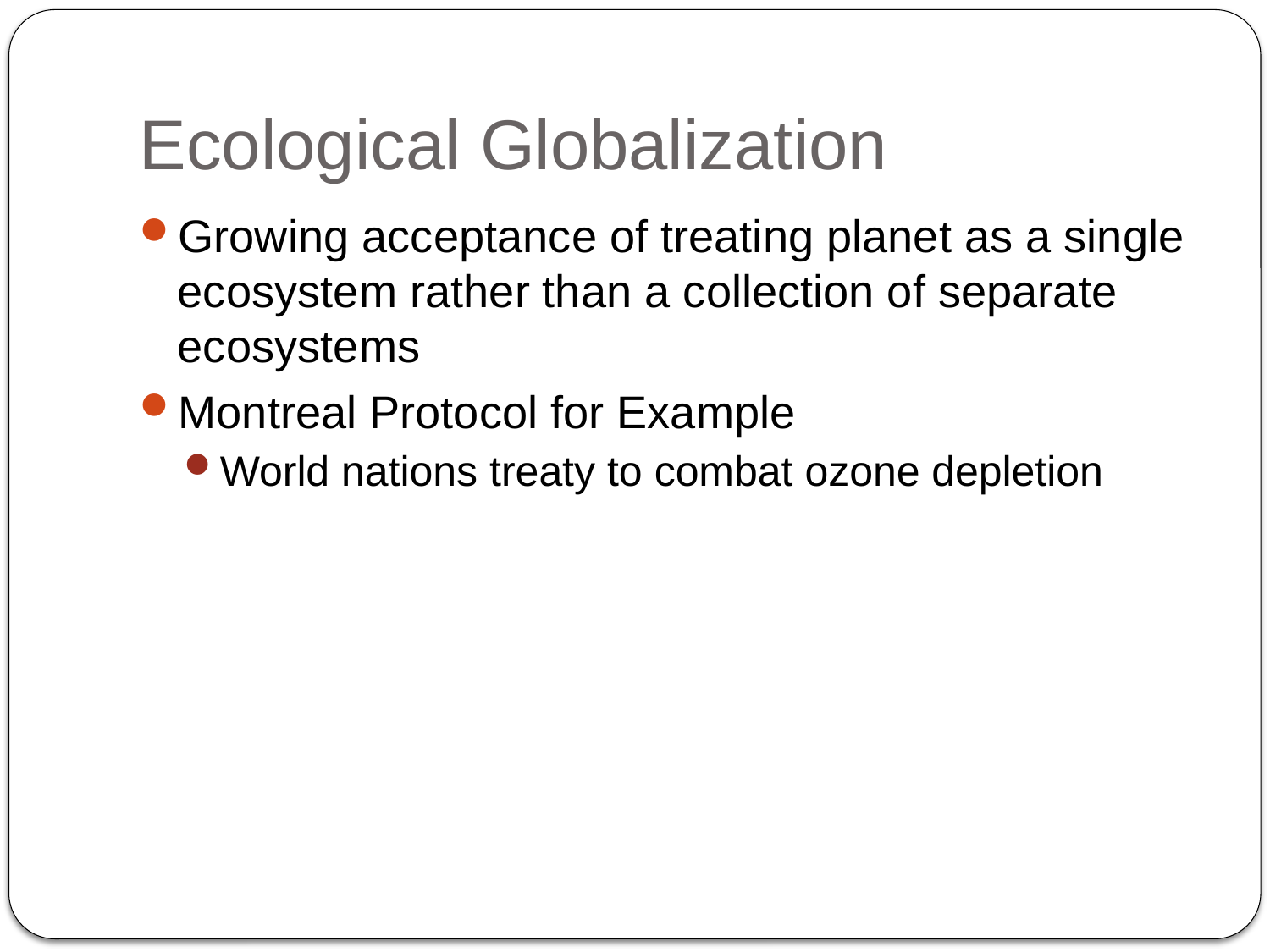

# Ecological Globalization
Growing acceptance of treating planet as a single ecosystem rather than a collection of separate ecosystems
Montreal Protocol for Example
World nations treaty to combat ozone depletion